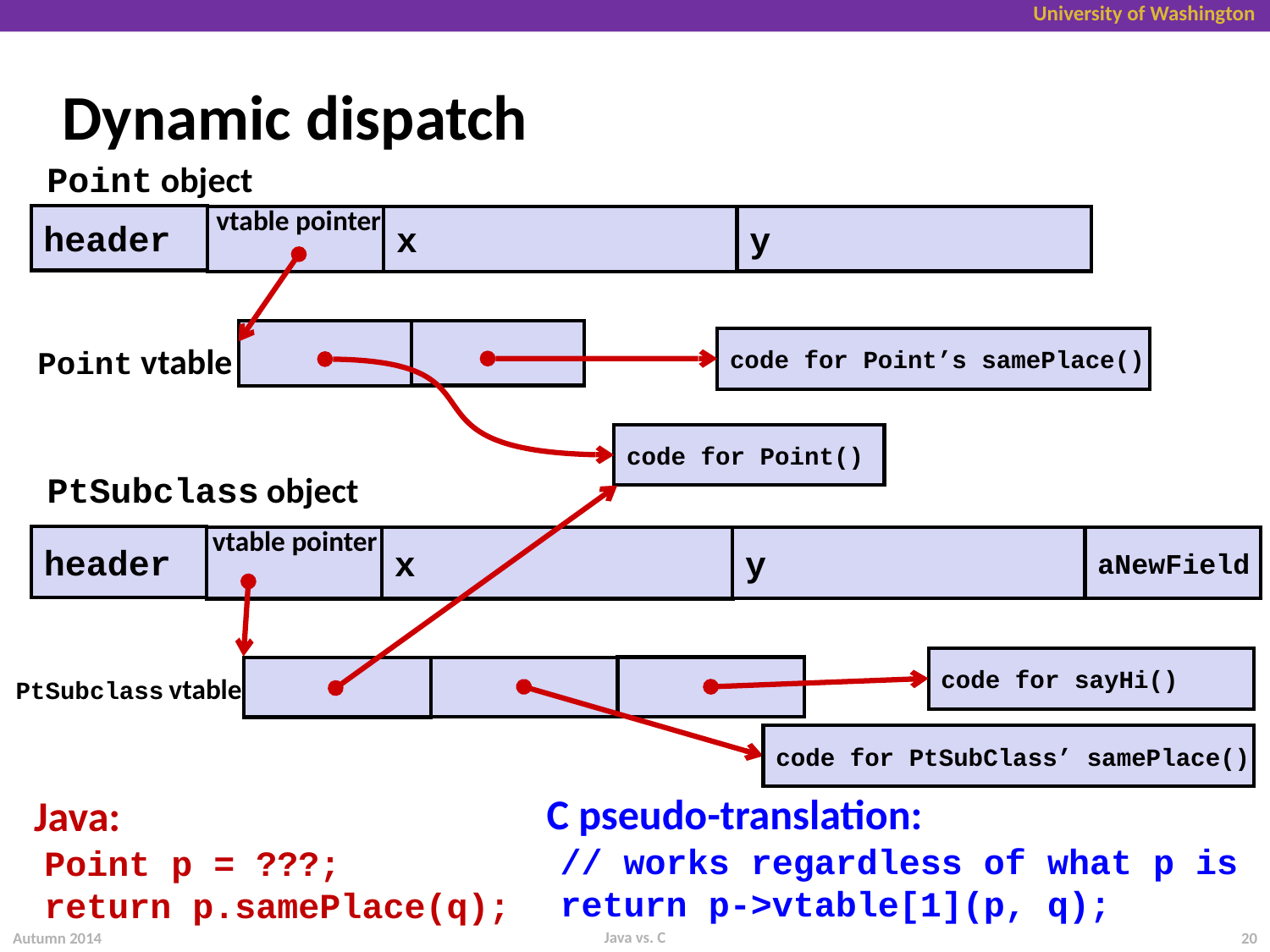

# Dynamic dispatch
Point object
vtable pointer
header
y

x

Point vtable
code for Point’s samePlace()
code for Point()
PtSubclass object
vtable pointer
header
y
aNewField

x
code for sayHi()

PtSubclass vtable
code for PtSubClass’ samePlace()
C pseudo-translation:
Java:
// works regardless of what p is
return p->vtable[1](p, q);
Point p = ???;
return p.samePlace(q);
Java vs. C
Autumn 2014
20